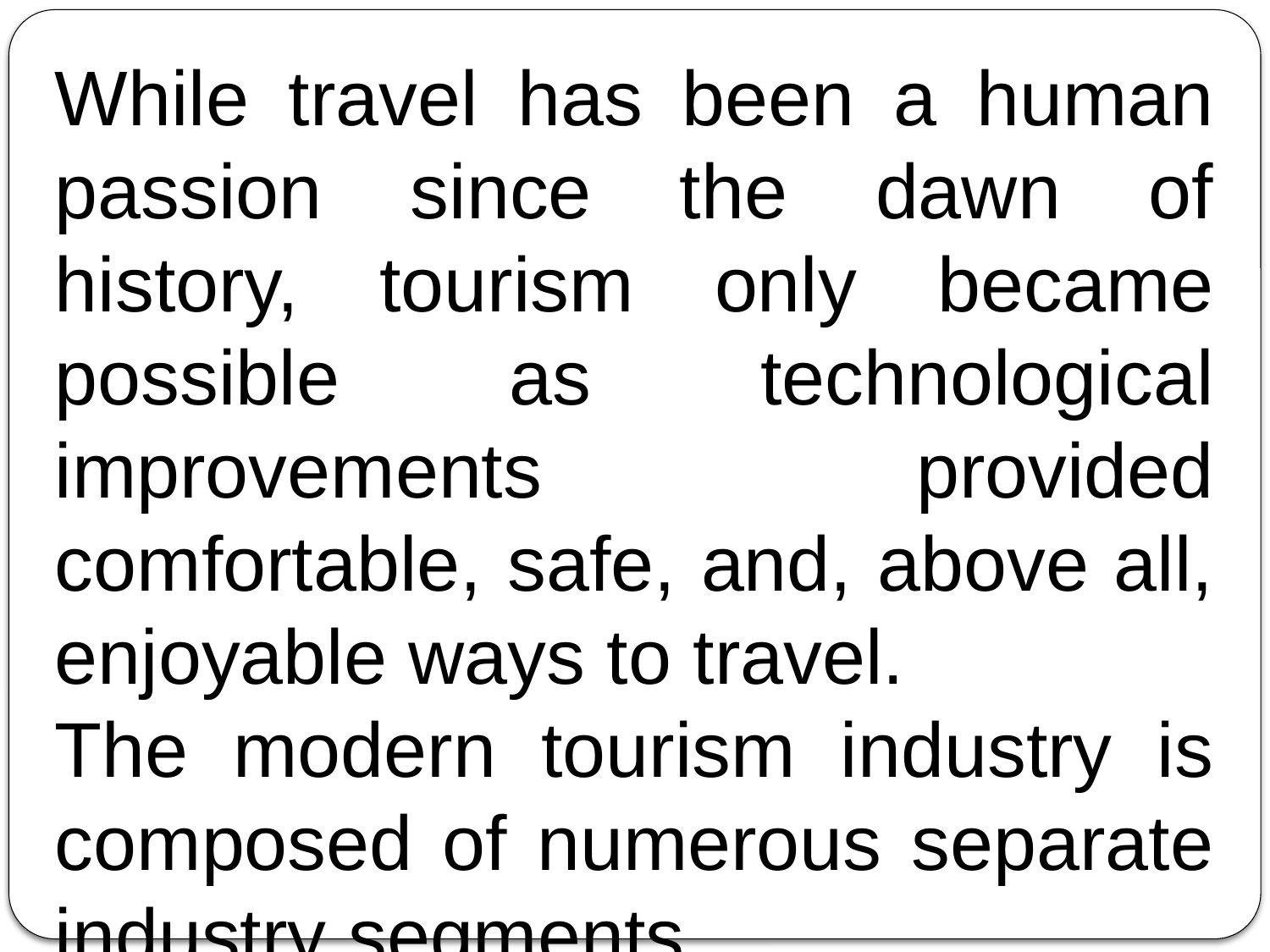

While travel has been a human passion since the dawn of history, tourism only became possible as technological improvements provided comfortable, safe, and, above all, enjoyable ways to travel.
The modern tourism industry is composed of numerous separate industry segments.